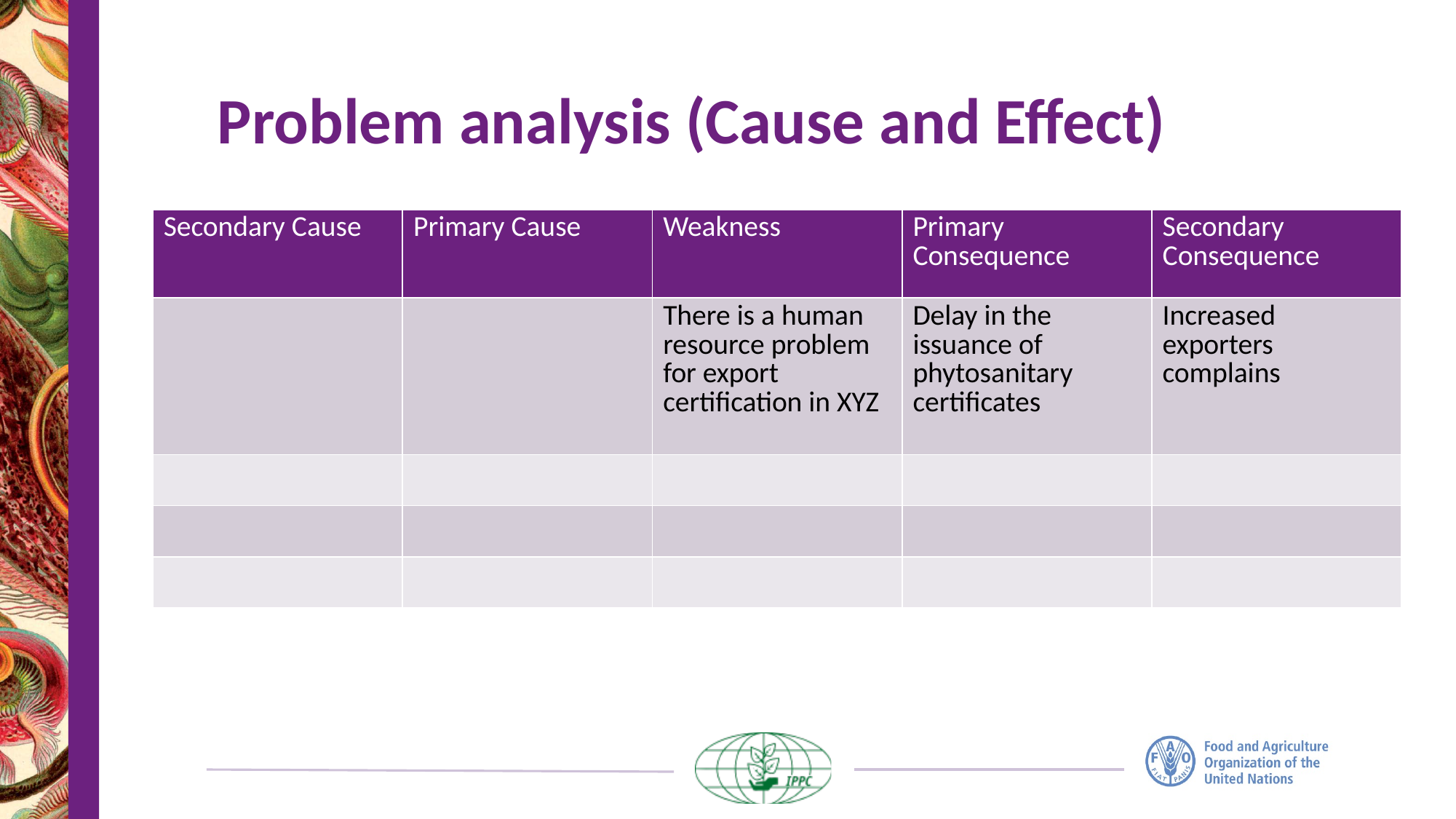

# Problem analysis (Cause and Effect)
| Secondary Cause | Primary Cause | Weakness | Primary Consequence | Secondary Consequence |
| --- | --- | --- | --- | --- |
|  |  | There is a human resource problem for export certification in XYZ | Delay in the issuance of phytosanitary certificates | Increased exporters complains |
|  |  |  |  |  |
|  |  |  |  |  |
|  |  |  |  |  |